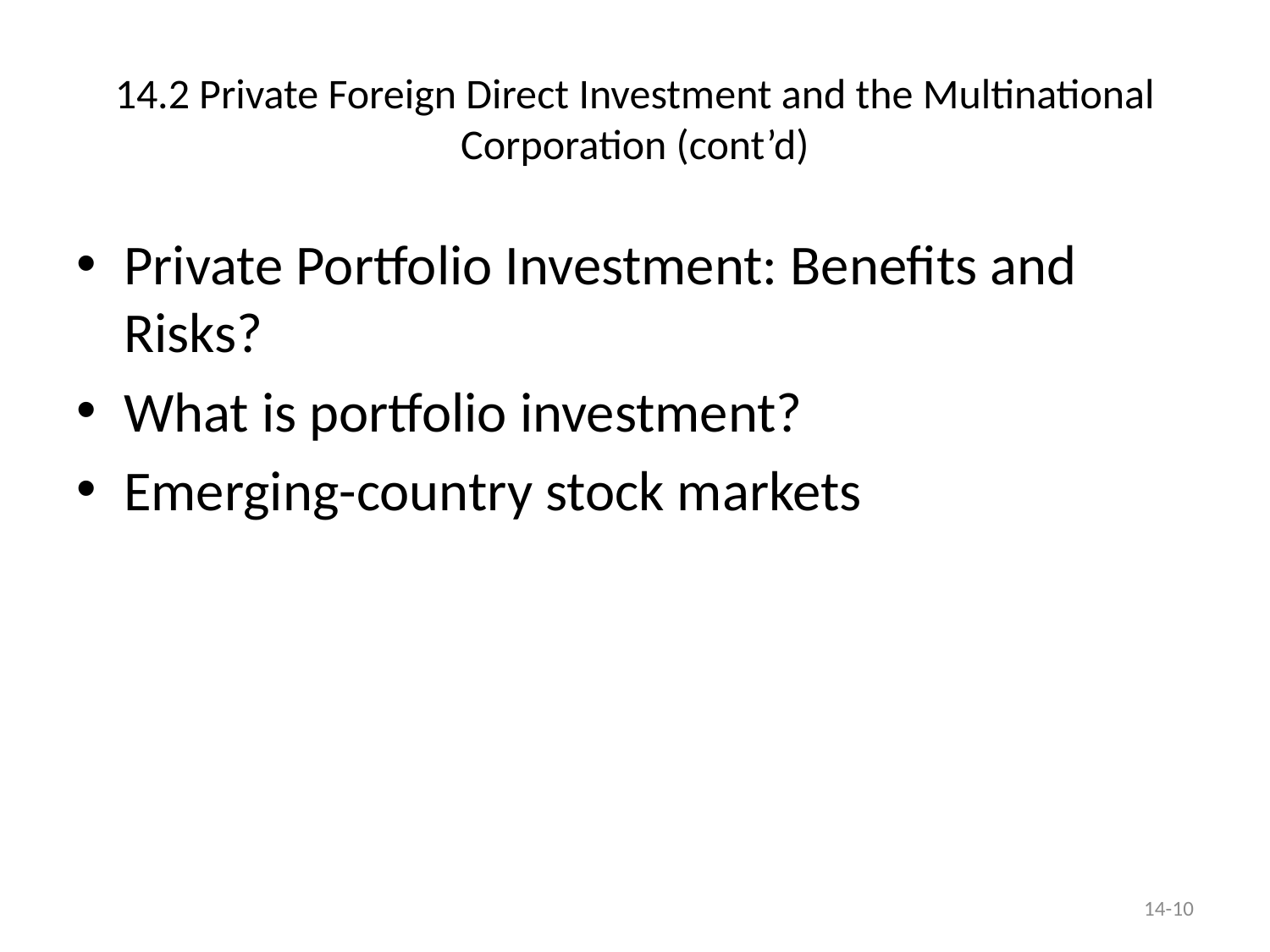

# 14.2 Private Foreign Direct Investment and the Multinational Corporation (cont’d)
Private Portfolio Investment: Benefits and Risks?
What is portfolio investment?
Emerging-country stock markets

14-10